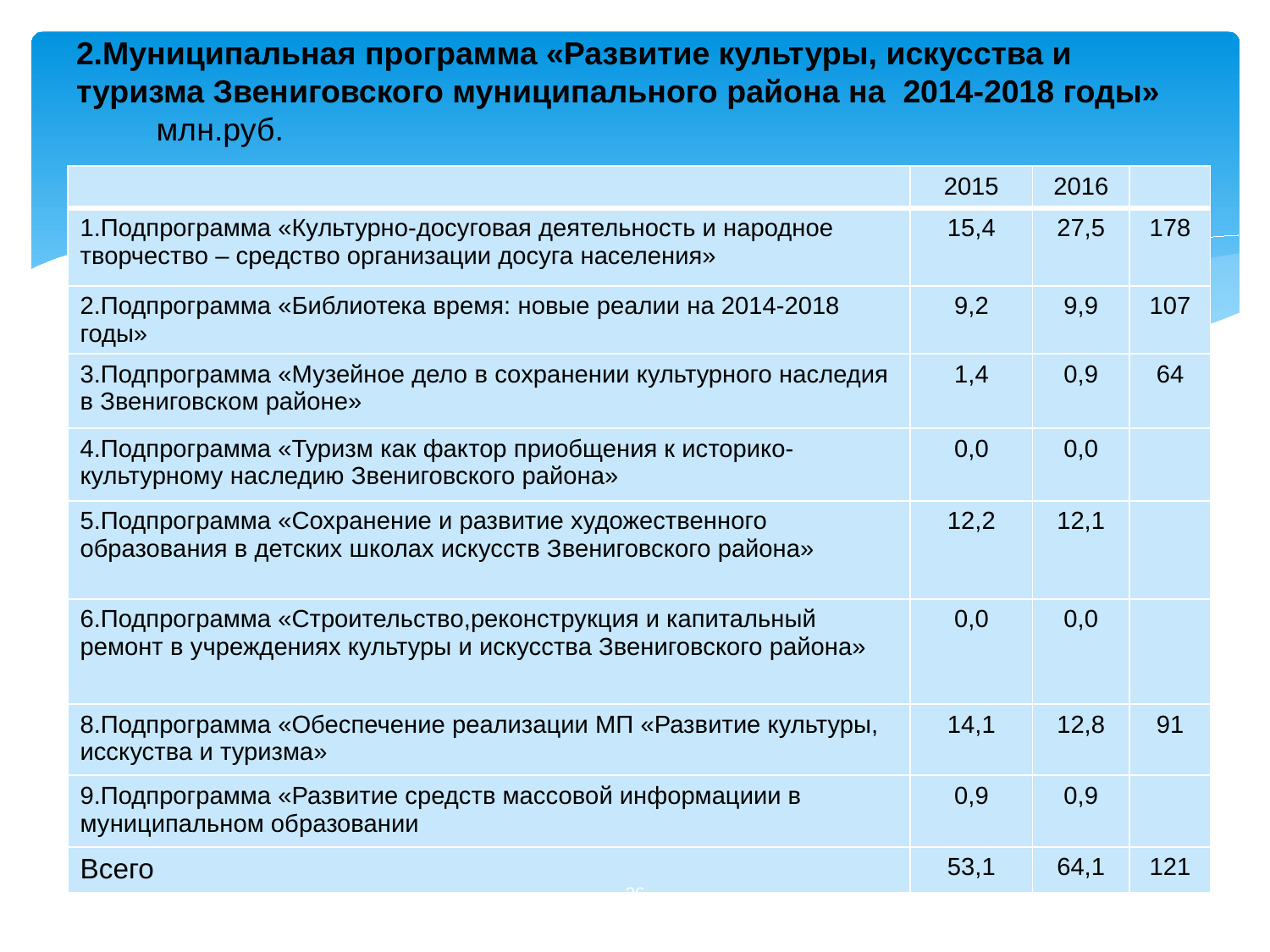

# 2.Муниципальная программа «Развитие культуры, искусства и туризма Звениговского муниципального района на  2014-2018 годы»             млн.руб.
|  | 2015 | 2016 |  |
| --- | --- | --- | --- |
| 1.Подпрограмма «Культурно-досуговая деятельность и народное творчество – средство организации досуга населения» | 15,4 | 27,5 | 178 |
| 2.Подпрограмма «Библиотека время: новые реалии на 2014-2018 годы» | 9,2 | 9,9 | 107 |
| 3.Подпрограмма «Музейное дело в сохранении культурного наследия в Звениговском районе» | 1,4 | 0,9 | 64 |
| 4.Подпрограмма «Туризм как фактор приобщения к историко-культурному наследию Звениговского района» | 0,0 | 0,0 |  |
| 5.Подпрограмма «Сохранение и развитие художественного образования в детских школах искусств Звениговского района» | 12,2 | 12,1 |  |
| 6.Подпрограмма «Строительство,реконструкция и капитальный ремонт в учреждениях культуры и искусства Звениговского района» | 0,0 | 0,0 |  |
| 8.Подпрограмма «Обеспечение реализации МП «Развитие культуры, исскуства и туризма» | 14,1 | 12,8 | 91 |
| 9.Подпрограмма «Развитие средств массовой информациии в муниципальном образовании | 0,9 | 0,9 |  |
| Всего | 53,1 | 64,1 | 121 |
26